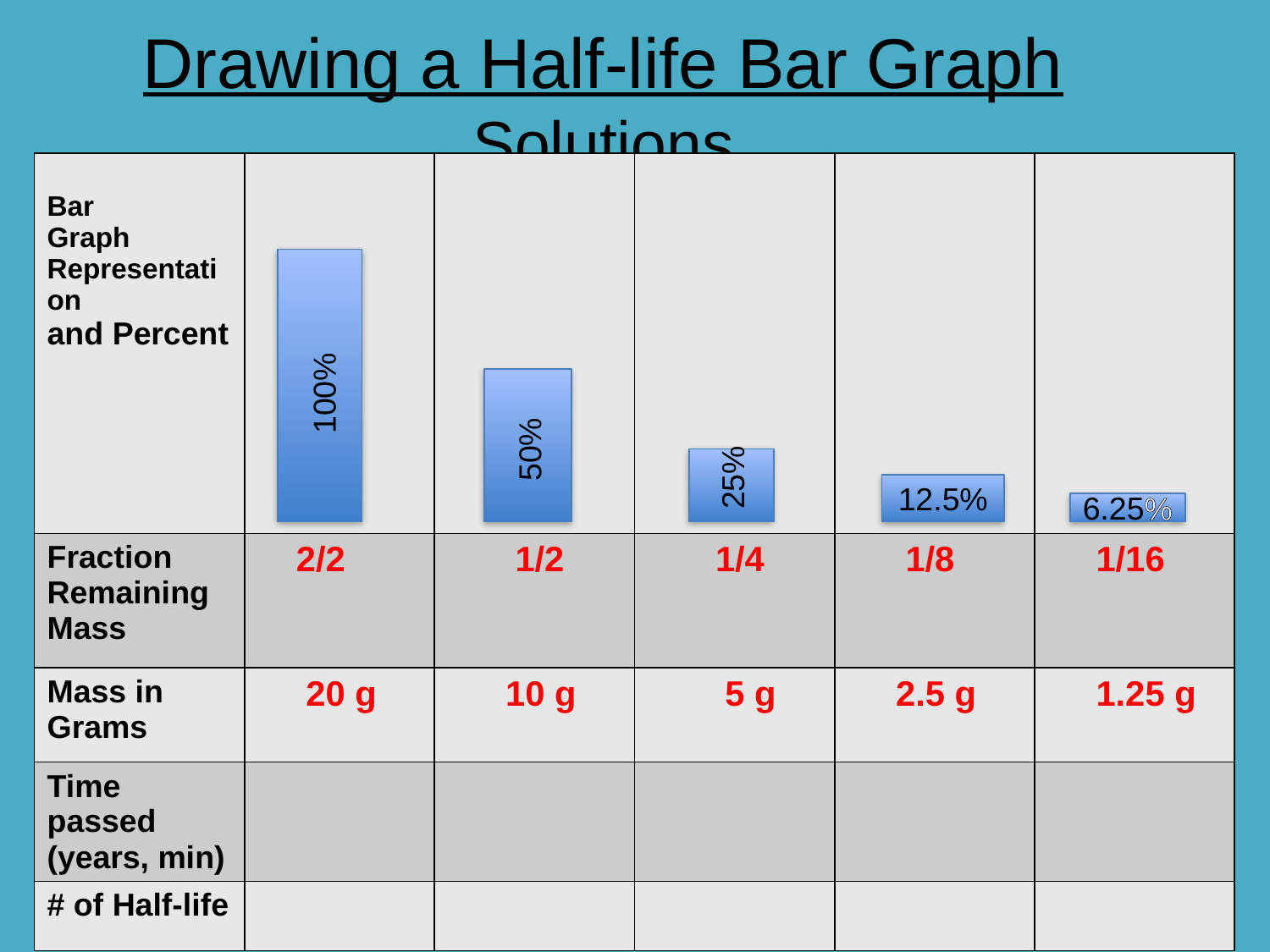

# Drawing a Half-life Bar Graph Solutions
| Bar Graph Representation and Percent |  |  |  |  |  |
| --- | --- | --- | --- | --- | --- |
| Fraction Remaining Mass | 2/2 | 1/2 | 1/4 | 1/8 | 1/16 |
| Mass in Grams | 20 g | 10 g | 5 g | 2.5 g | 1.25 g |
| Time passed (years, min) |  |  |  |  |  |
| # of Half-life |  |  |  |  |  |

    50%

   25%

                      100%
12.5%
6.25%